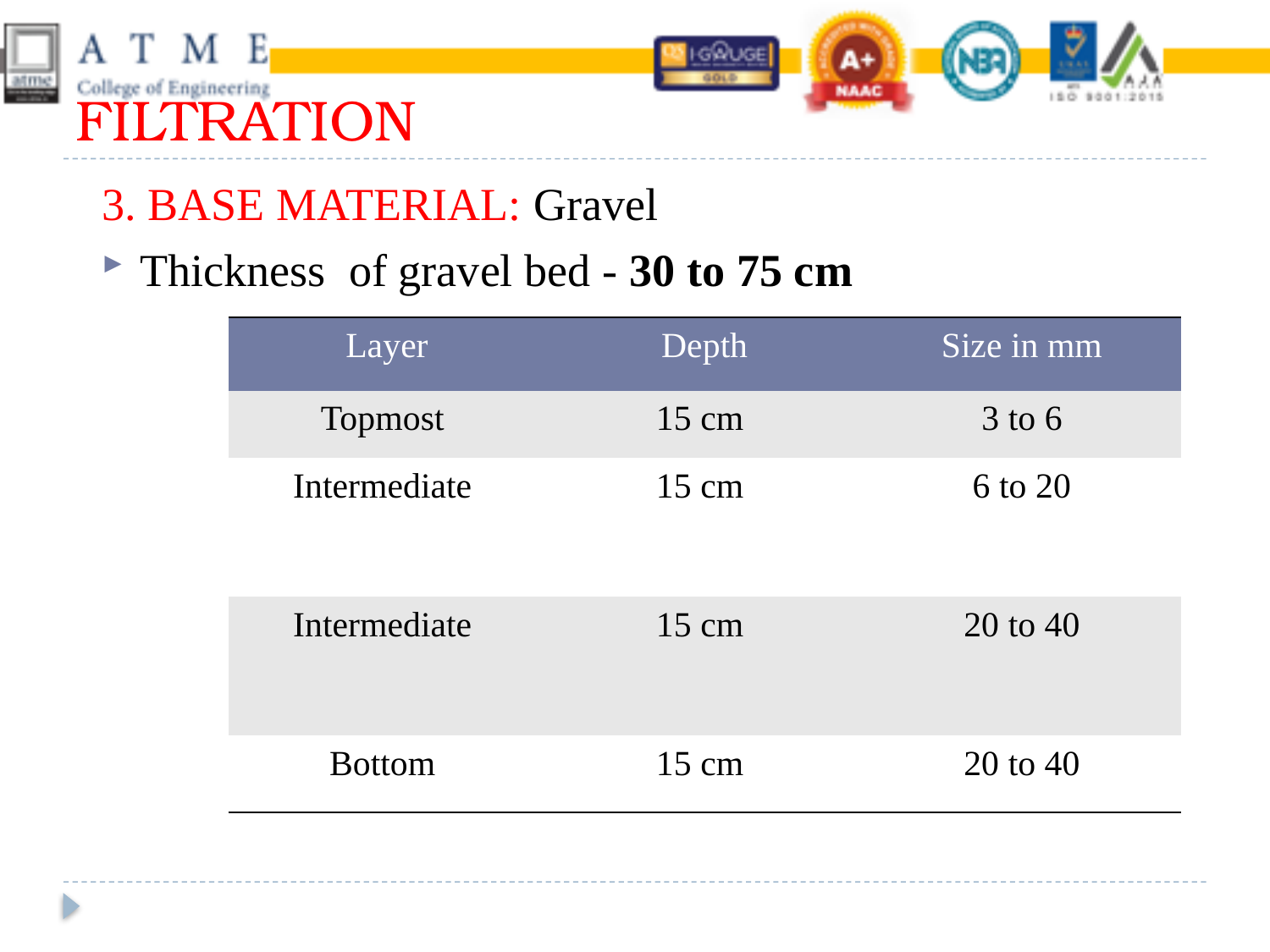

# FILTRATION
3. BASE MATERIAL: Gravel
Thickness  of gravel bed - 30 to 75 cm
| Layer | Depth | Size in mm |
| --- | --- | --- |
| Topmost | 15 cm | 3 to 6 |
| Intermediate | 15 cm | 6 to 20 |
| Intermediate | 15 cm | 20 to 40 |
| Bottom | 15 cm | 20 to 40 |